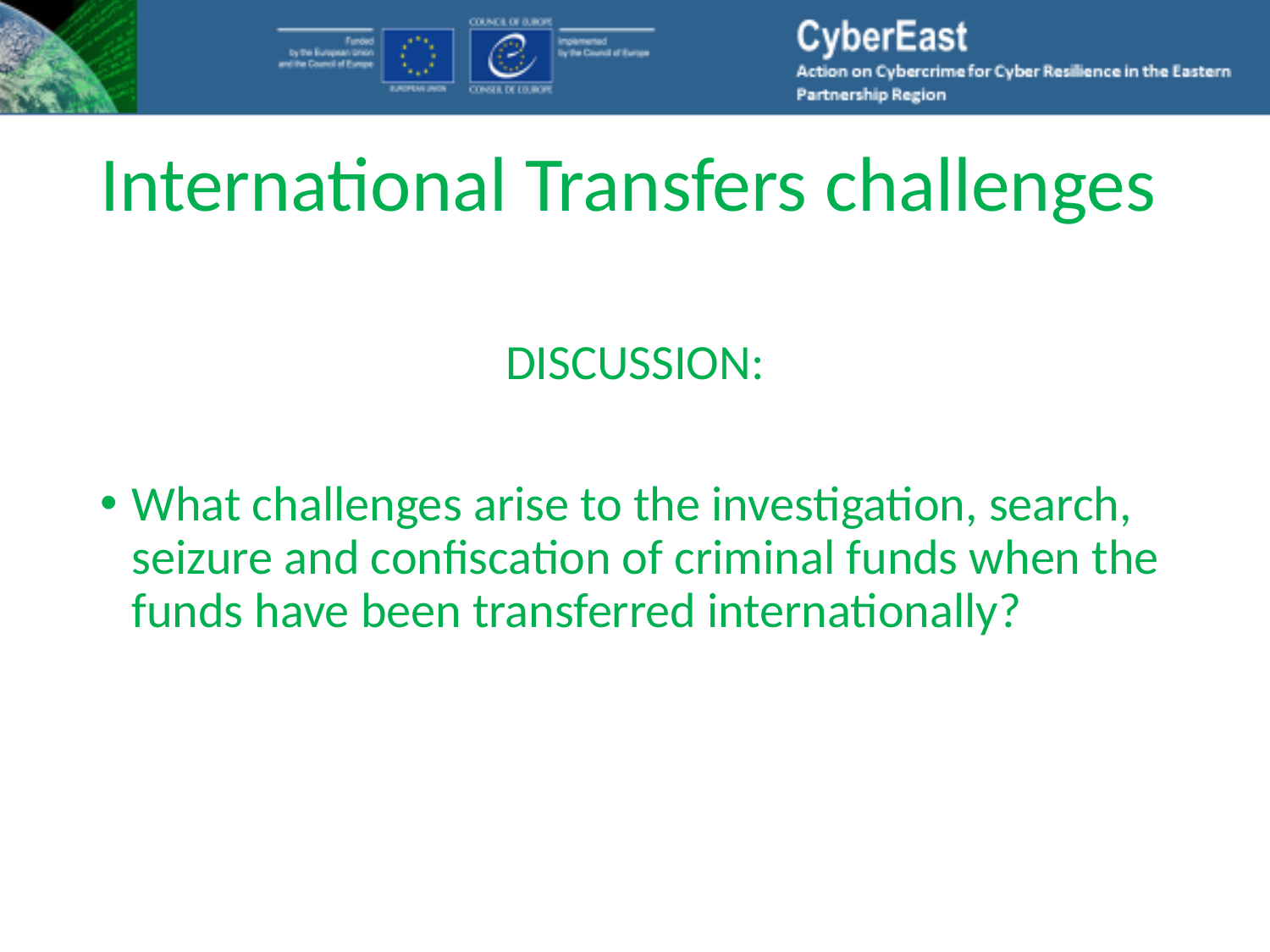

# International Transfers challenges

DISCUSSION:

What challenges arise to the investigation, search, seizure and confiscation of criminal funds when the funds have been transferred internationally?